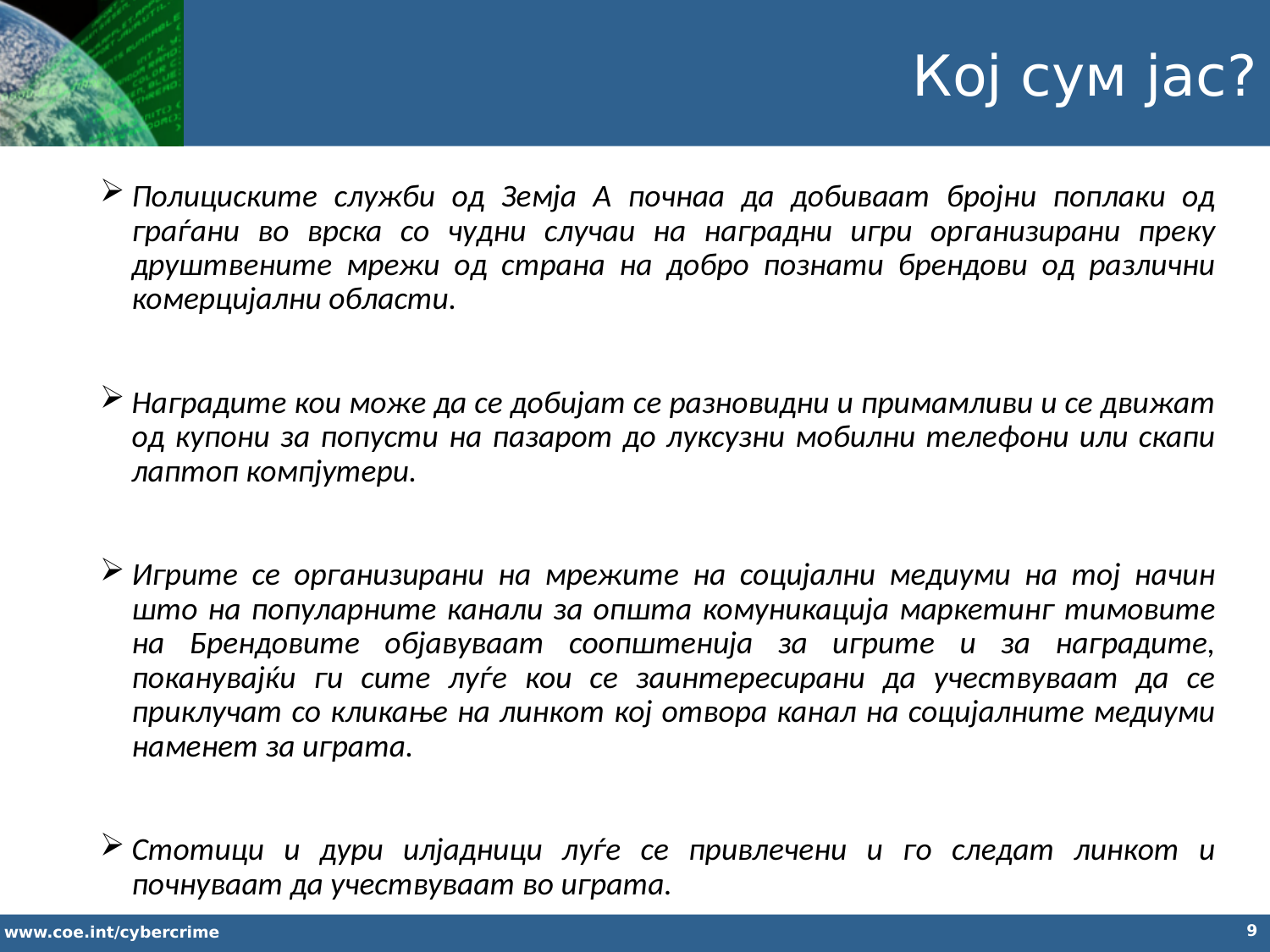

Кој сум јас?
Полициските служби од Земја А почнаа да добиваат бројни поплаки од граѓани во врска со чудни случаи на наградни игри организирани преку друштвените мрежи од страна на добро познати брендови од различни комерцијални области.

Наградите кои може да се добијат се разновидни и примамливи и се движат од купони за попусти на пазарот до луксузни мобилни телефони или скапи лаптоп компјутери.

Игрите се организирани на мрежите на социјални медиуми на тој начин што на популарните канали за општа комуникација маркетинг тимовите на Брендовите објавуваат соопштенија за игрите и за наградите, поканувајќи ги сите луѓе кои се заинтересирани да учествуваат да се приклучат со кликање на линкот кој отвора канал на социјалните медиуми наменет за играта.

Стотици и дури илјадници луѓе се привлечени и го следат линкот и почнуваат да учествуваат во играта.

9